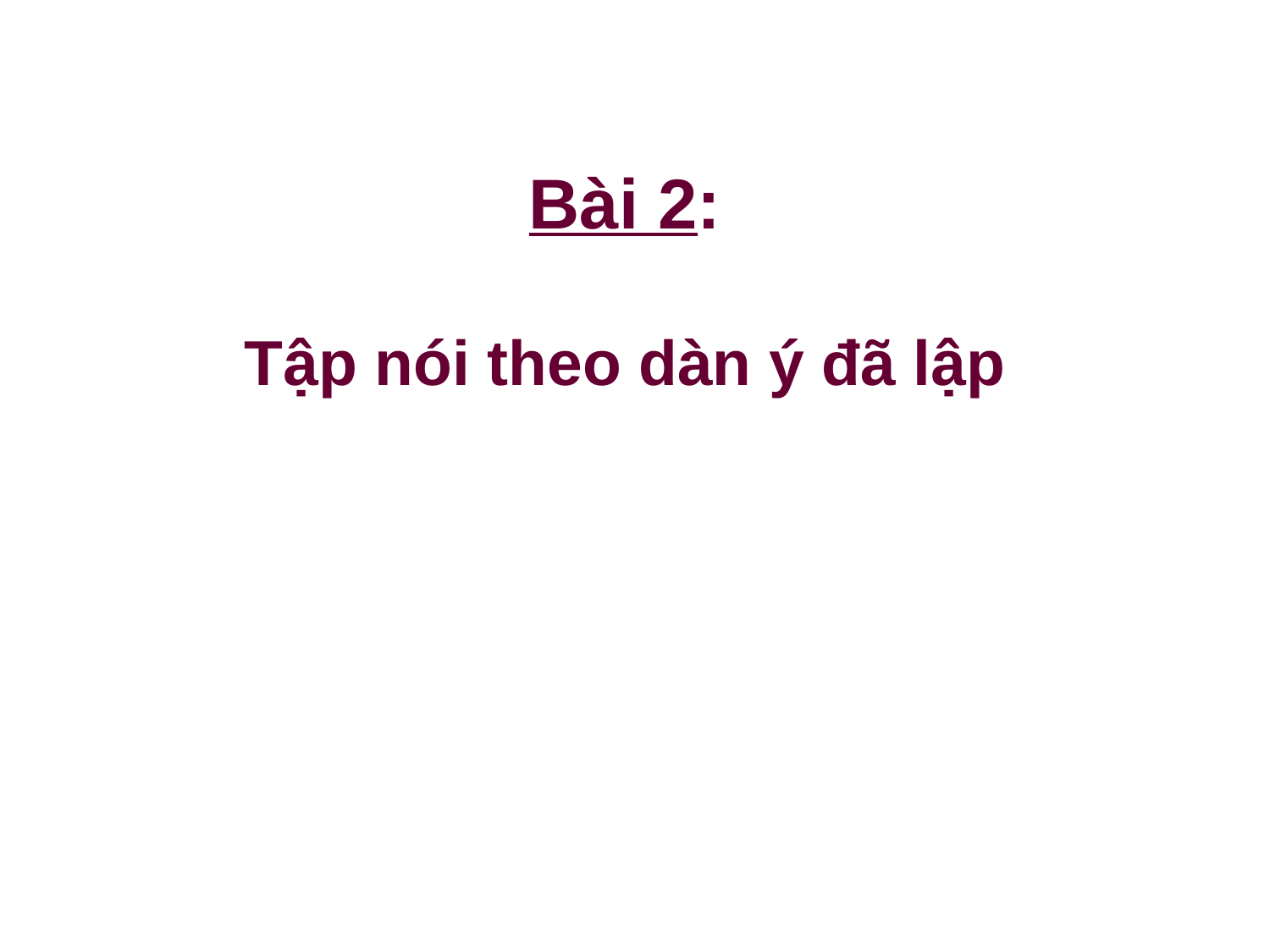

Bài 2:
Tập nói theo dàn ý đã lập